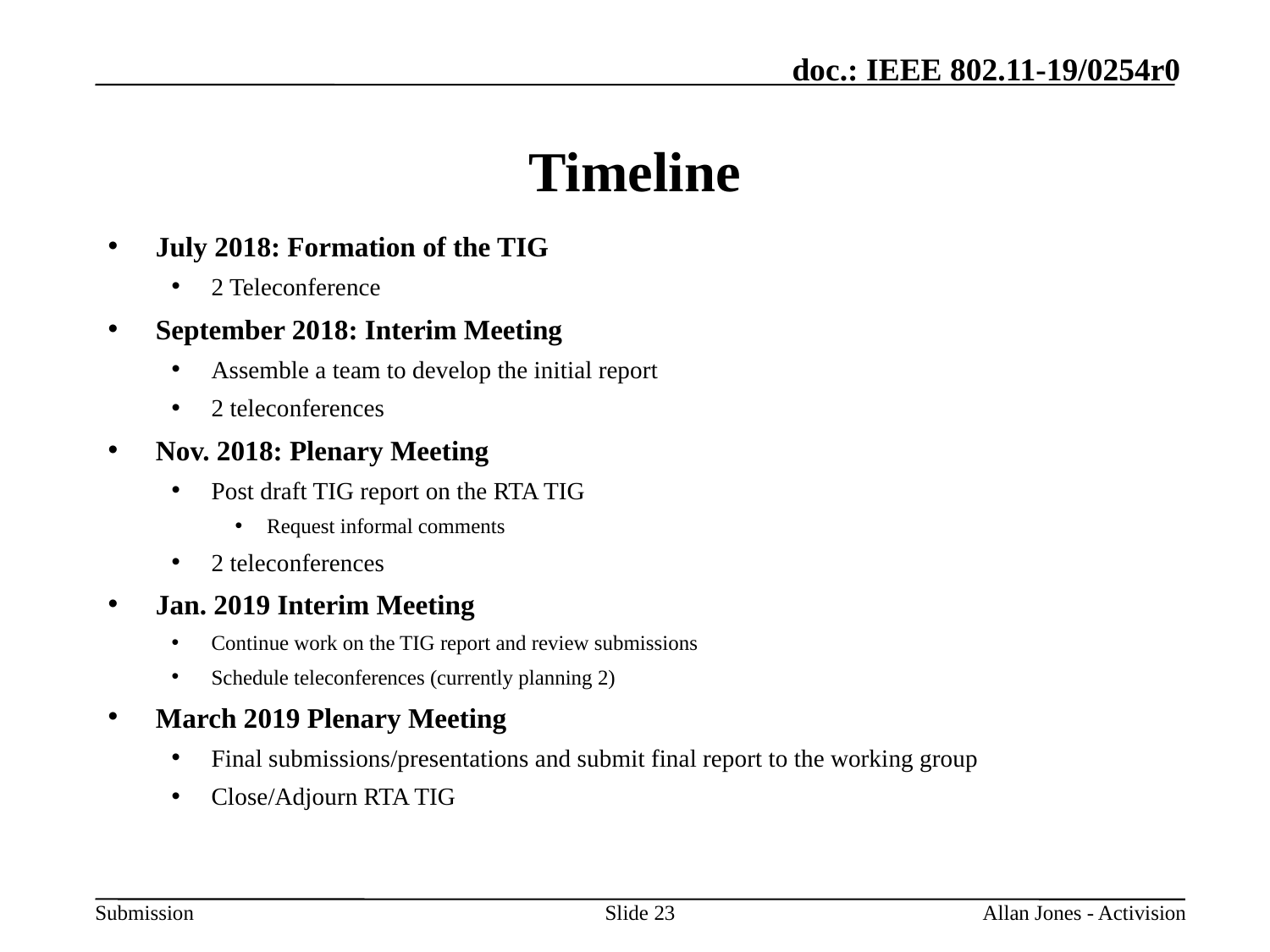

March 2019
# Timeline
July 2018: Formation of the TIG
2 Teleconference
September 2018: Interim Meeting
Assemble a team to develop the initial report
2 teleconferences
Nov. 2018: Plenary Meeting
Post draft TIG report on the RTA TIG
Request informal comments
2 teleconferences
Jan. 2019 Interim Meeting
Continue work on the TIG report and review submissions
Schedule teleconferences (currently planning 2)
March 2019 Plenary Meeting
Final submissions/presentations and submit final report to the working group
Close/Adjourn RTA TIG

Slide 23
Allan Jones - Activision